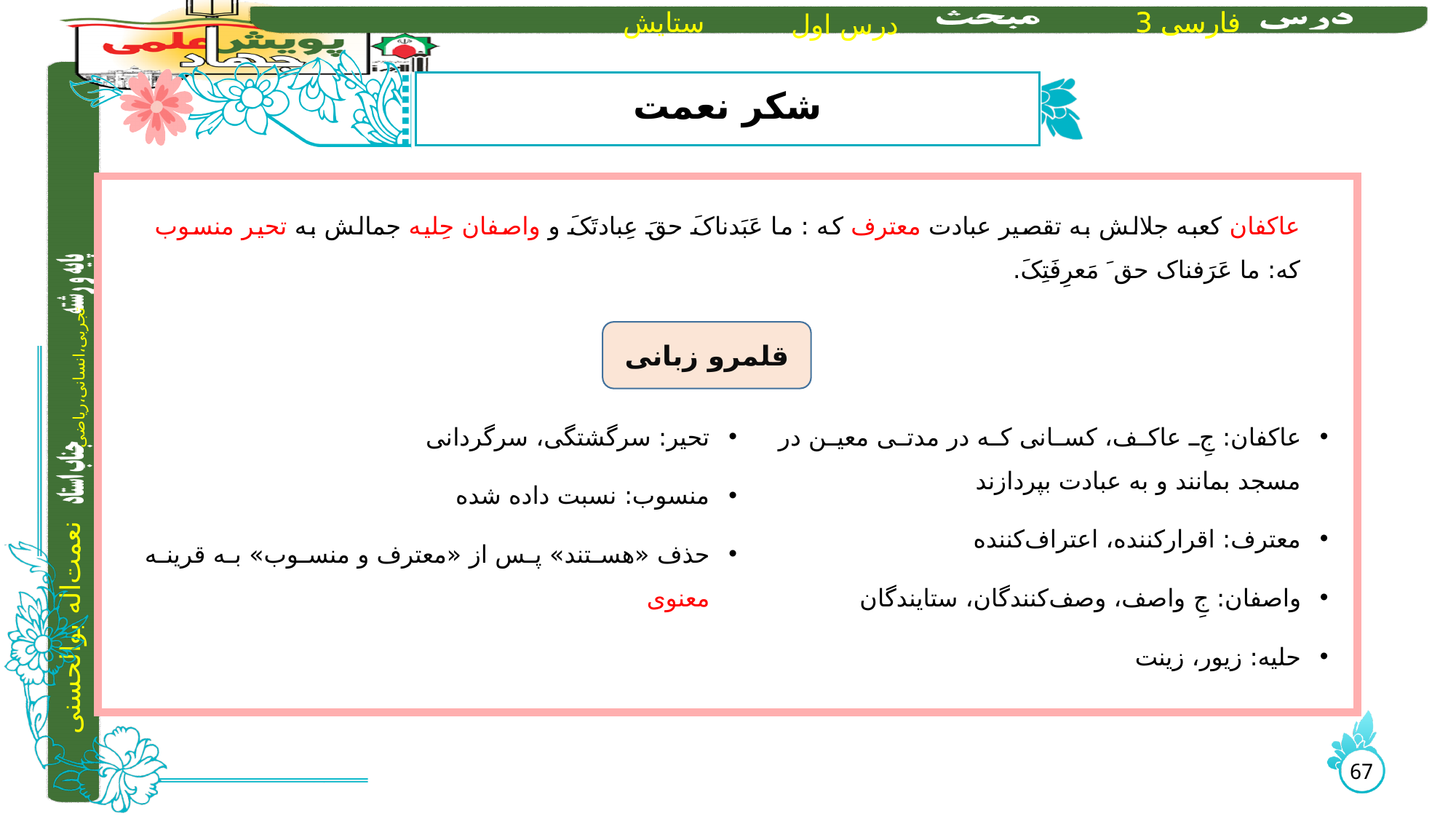

# شکر نعمت
عاکفان کعبه جلالش به تقصیر عبادت معترف که : ما عَبَدناکَ حقَ عِبادتَکَ و واصفان حِلیه جمالش به تحیر منسوب که: ما عَرَفناک حق َ مَعرِفَتِکَ.
تحیر: سرگشتگی، سرگردانی
منسوب: نسبت داده شده
حذف «هستند» پس از «معترف و منسوب» به قرینه معنوی

عاکفان: جِ عاکف، کسانی که در مدتی معین در مسجد بمانند و به عبادت بپردازند
معترف: اقرارکننده، اعتراف‌کننده
واصفان: جِ واصف، وصف‌کنندگان، ستایندگان
حلیه: زیور، زینت